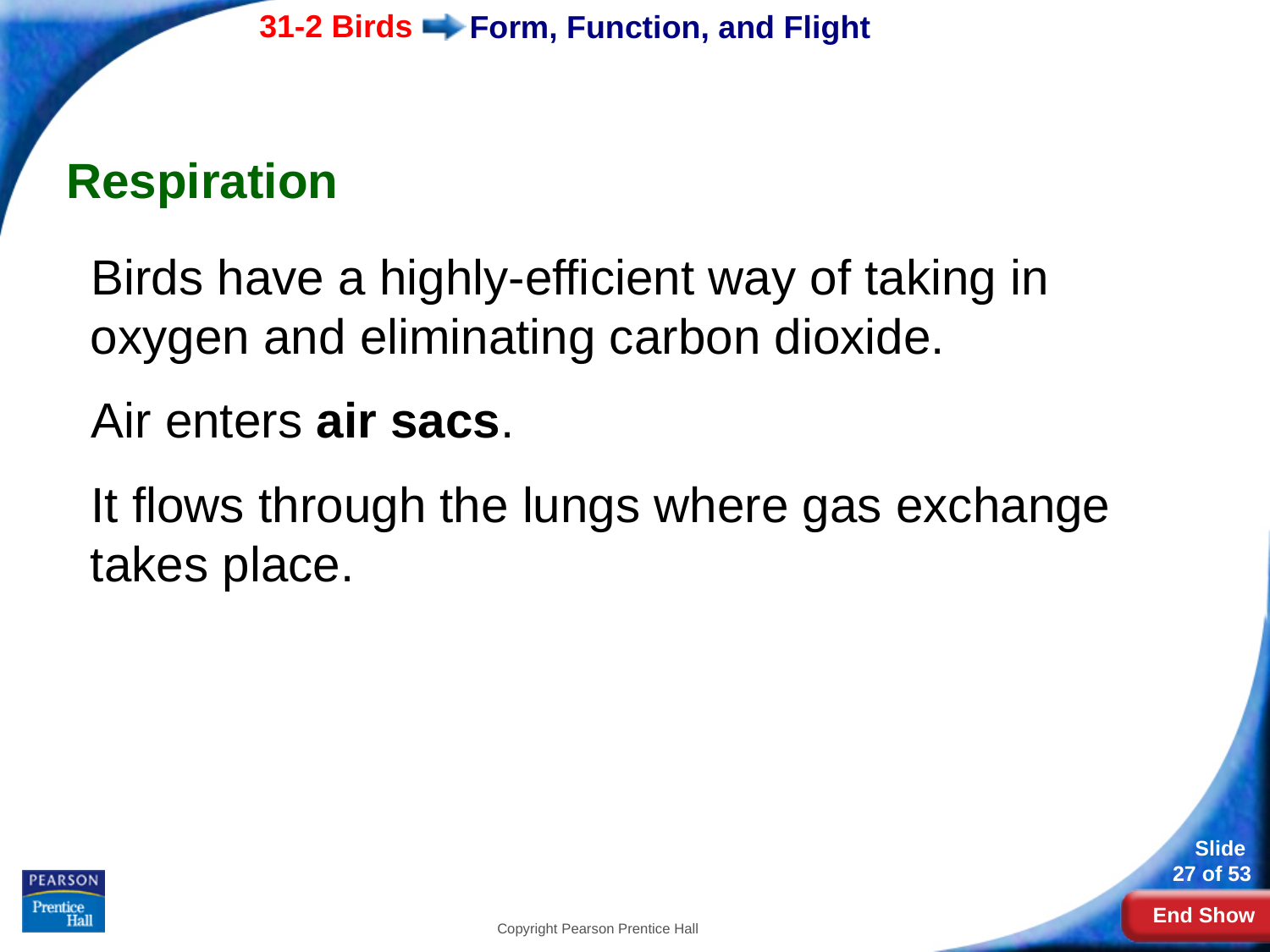

# Form, Function, and Flight
Respiration
Birds have a highly-efficient way of taking in oxygen and eliminating carbon dioxide.
Air enters air sacs.
It flows through the lungs where gas exchange takes place.

Copyright Pearson Prentice Hall